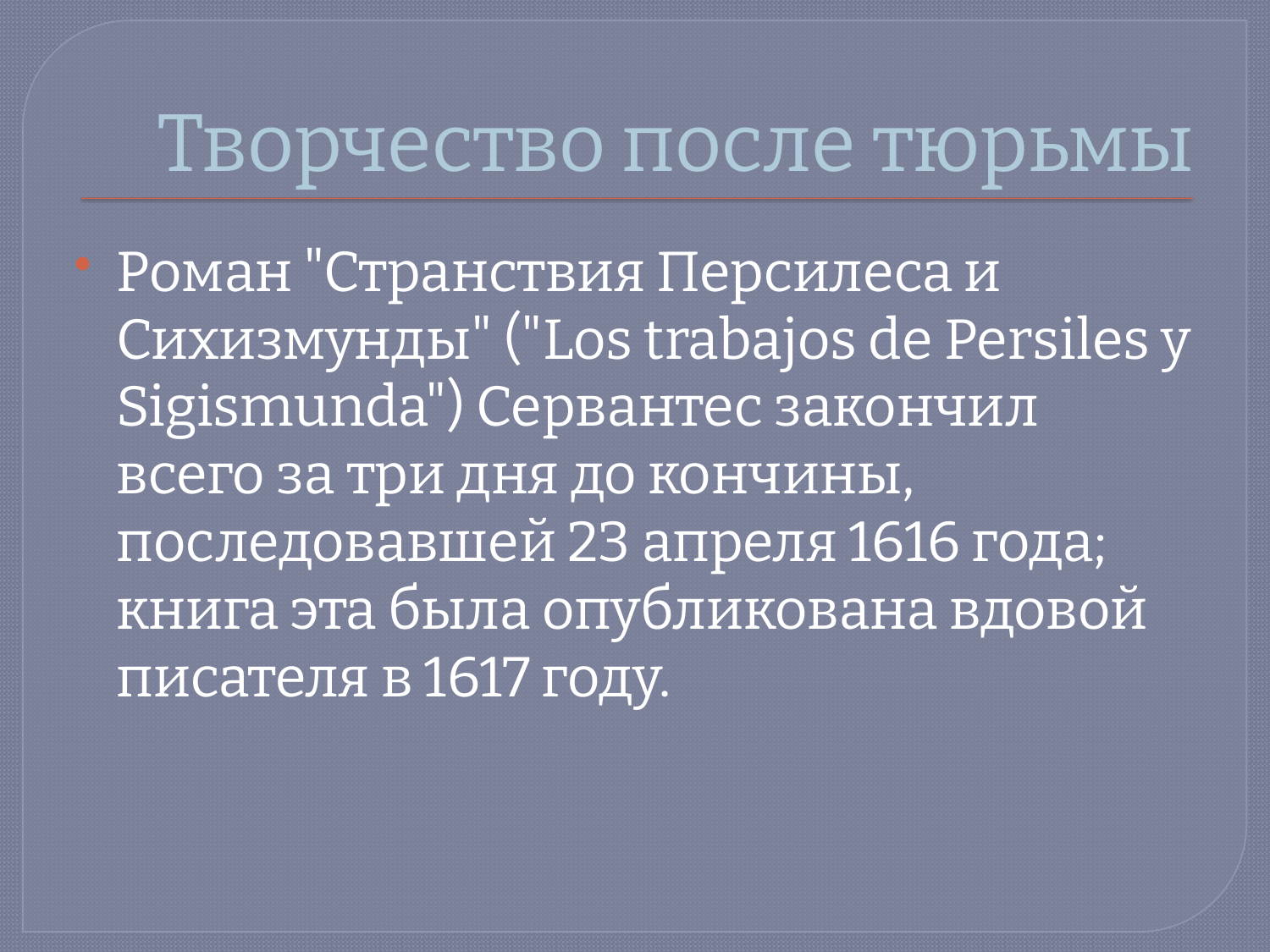

# Творчество после тюрьмы
Роман "Странствия Персилеса и Сихизмунды" ("Los trabajos de Persiles y Sigismunda") Сервантес закончил всего за три дня до кончины, последовавшей 23 апреля 1616 года; книга эта была опубликована вдовой писателя в 1617 году.